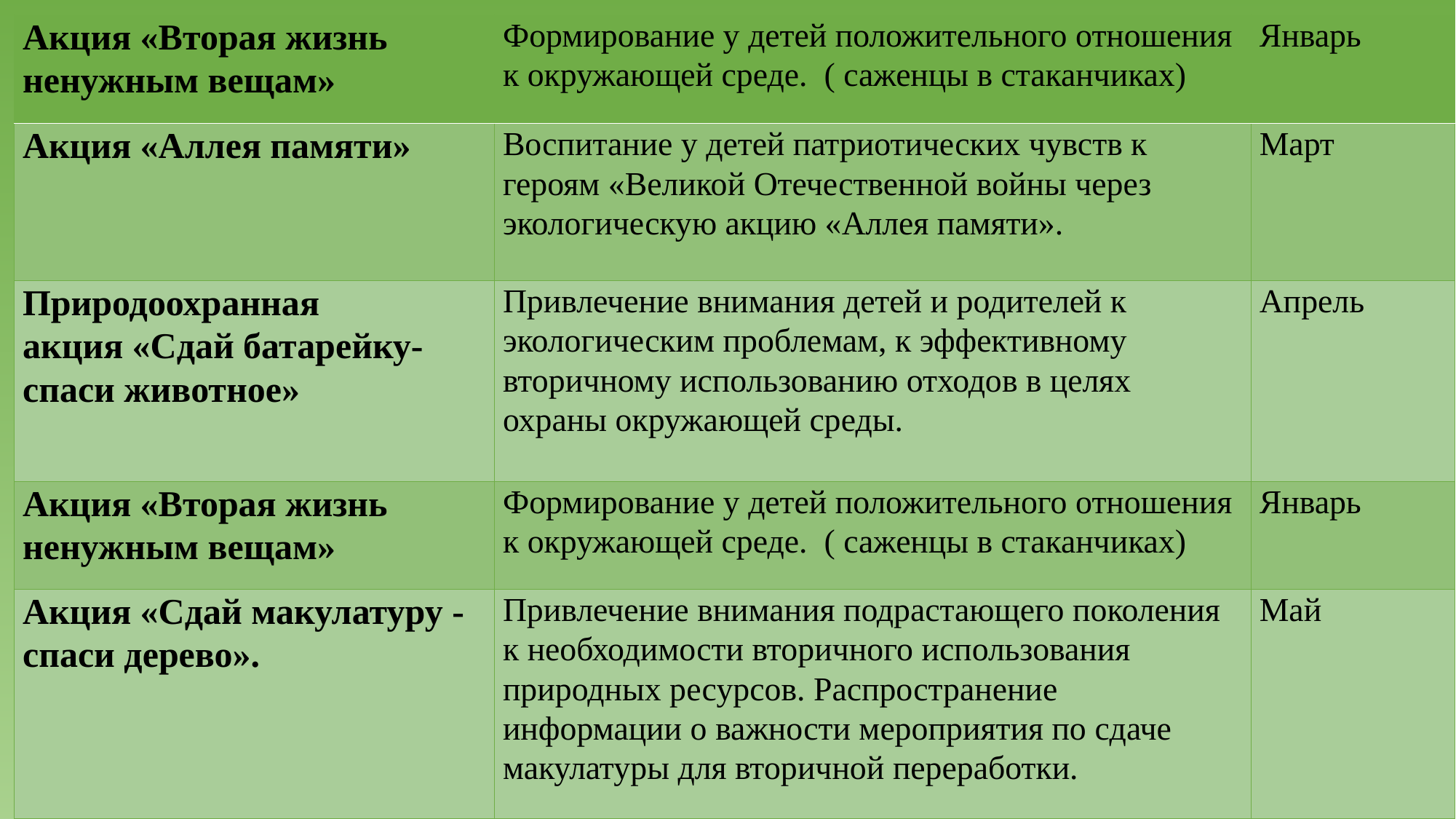

| Акция «Вторая жизнь ненужным вещам» | Формирование у детей положительного отношения к окружающей среде. ( саженцы в стаканчиках) | Январь |
| --- | --- | --- |
| Акция «Аллея памяти» | Воспитание у детей патриотических чувств к героям «Великой Отечественной войны через экологическую акцию «Аллея памяти». | Март |
| Природоохранная акция «Сдай батарейку-спаси животное» | Привлечение внимания детей и родителей к экологическим проблемам, к эффективному вторичному использованию отходов в целях охраны окружающей среды. | Апрель |
| Акция «Вторая жизнь ненужным вещам» | Формирование у детей положительного отношения к окружающей среде. ( саженцы в стаканчиках) | Январь |
| Акция «Сдай макулатуру - спаси дерево». | Привлечение внимания подрастающего поколения к необходимости вторичного использования природных ресурсов. Распространение информации о важности мероприятия по сдаче макулатуры для вторичной переработки. | Май |